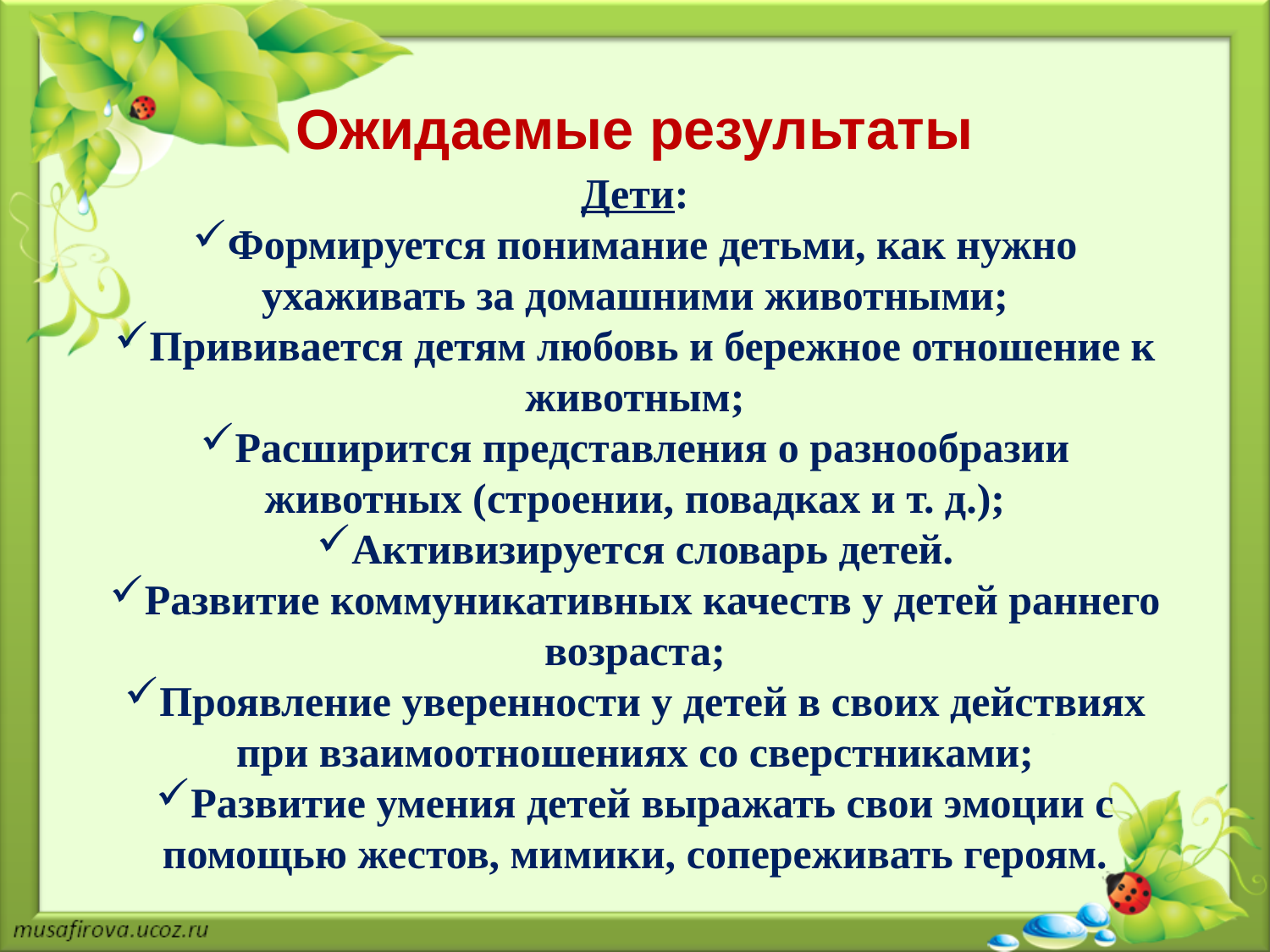

Ожидаемые результаты

Дети:
Формируется понимание детьми, как нужно ухаживать за домашними животными;
Прививается детям любовь и бережное отношение к животным;
Расширится представления о разнообразии животных (строении, повадках и т. д.);
Активизируется словарь детей.
Развитие коммуникативных качеств у детей раннего возраста;
Проявление уверенности у детей в своих действиях при взаимоотношениях со сверстниками;
Развитие умения детей выражать свои эмоции с помощью жестов, мимики, сопереживать героям.